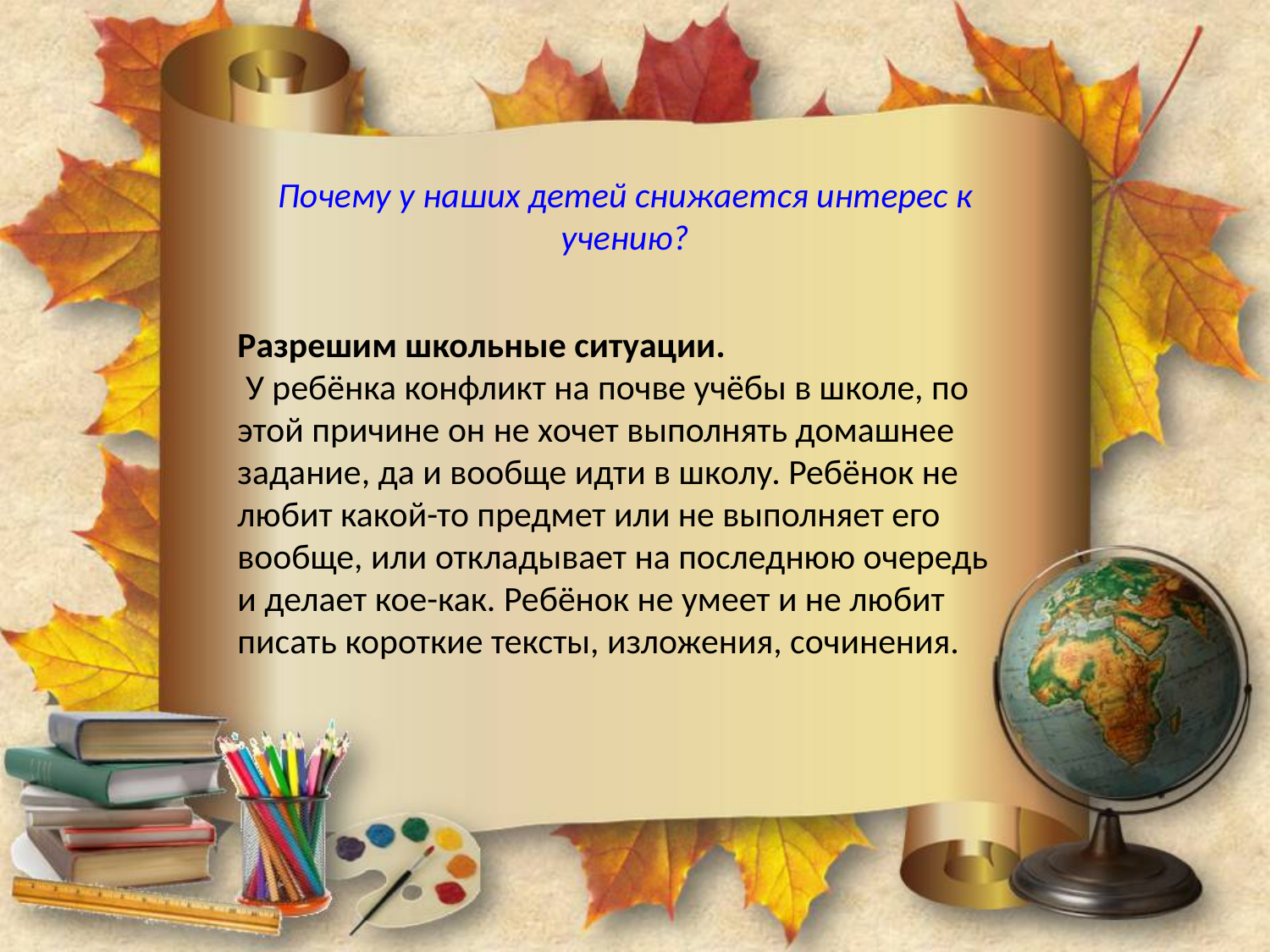

Почему у наших детей снижается интерес к учению?

Разрешим школьные ситуации.
 У ребёнка конфликт на почве учёбы в школе, по этой причине он не хочет выполнять домашнее задание, да и вообще идти в школу. Ребёнок не любит какой-то предмет или не выполняет его вообще, или откладывает на последнюю очередь и делает кое-как. Ребёнок не умеет и не любит писать короткие тексты, изложения, сочинения.